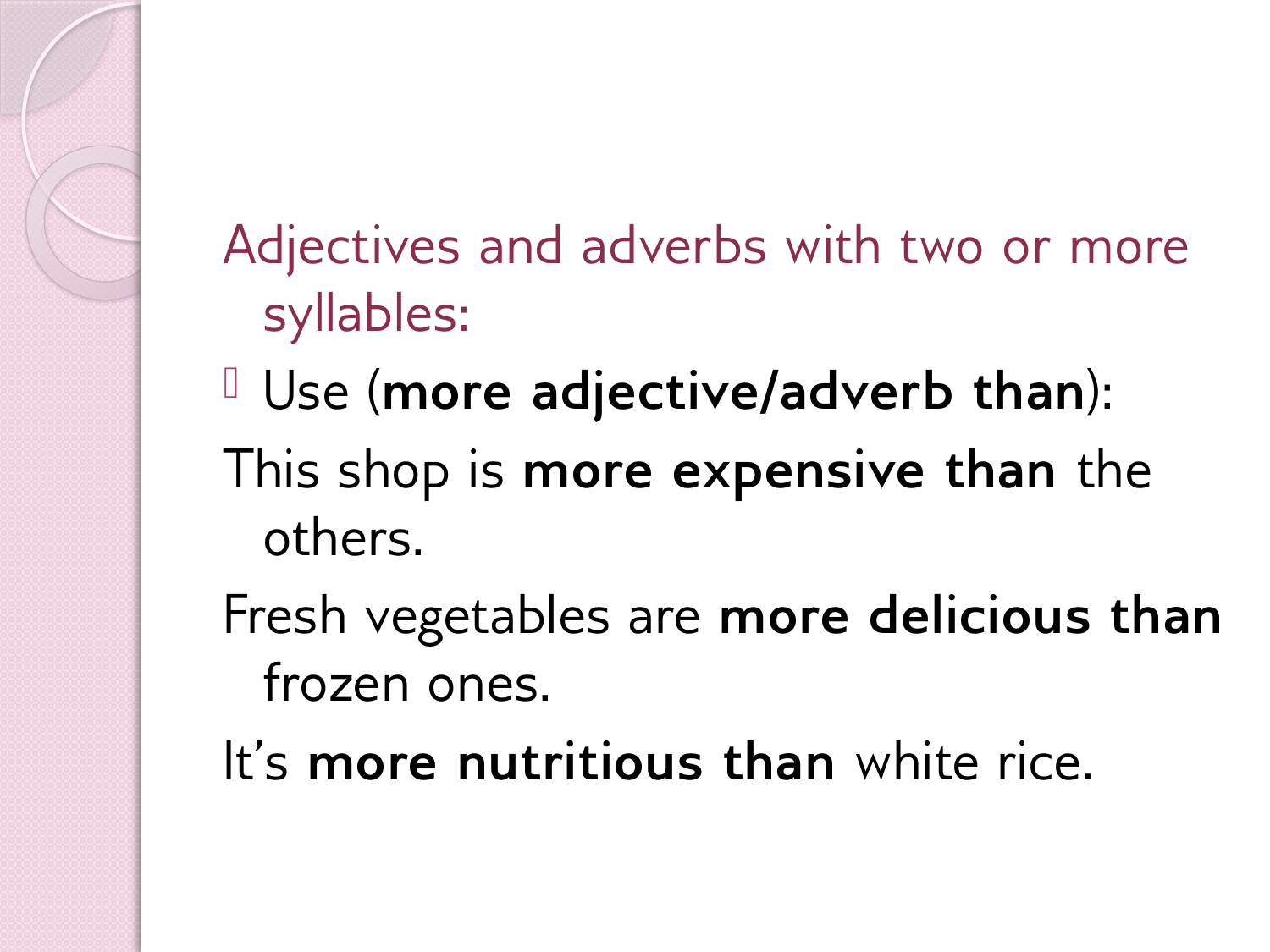

#
Adjectives and adverbs with two or more syllables:
Use (more adjective/adverb than):
This shop is more expensive than the others.
Fresh vegetables are more delicious than frozen ones.
It’s more nutritious than white rice.